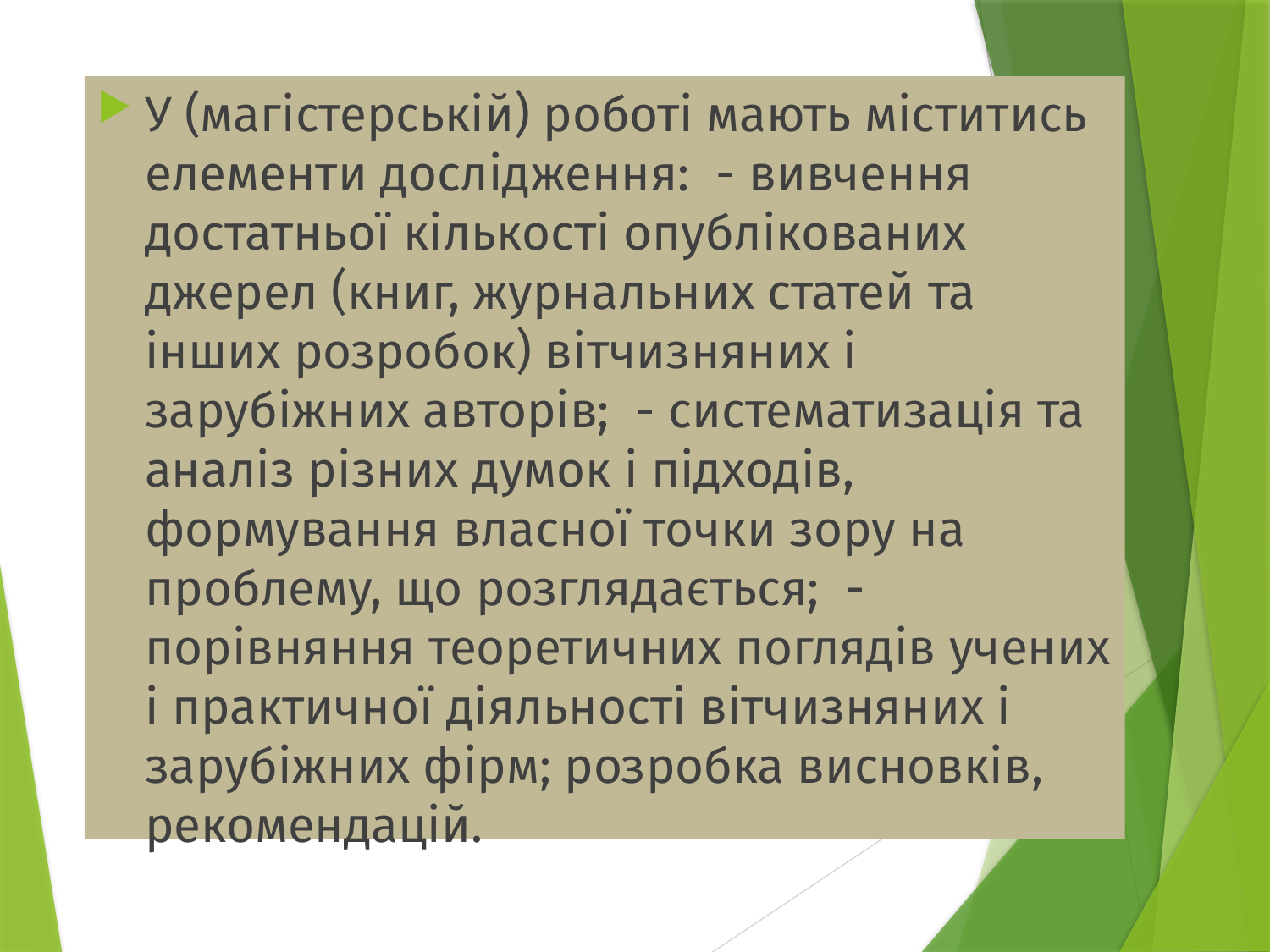

У (магістерській) роботі мають міститись елементи дослідження:  - вивчення достатньої кількості опублікованих джерел (книг, журнальних статей та інших розробок) вітчизняних і зарубіжних авторів;  - систематизація та аналіз різних думок і підходів, формування власної точки зору на проблему, що розглядається;  - порівняння теоретичних поглядів учених і практичної діяльності вітчизняних і зарубіжних фірм; розробка висновків, рекомендацій.